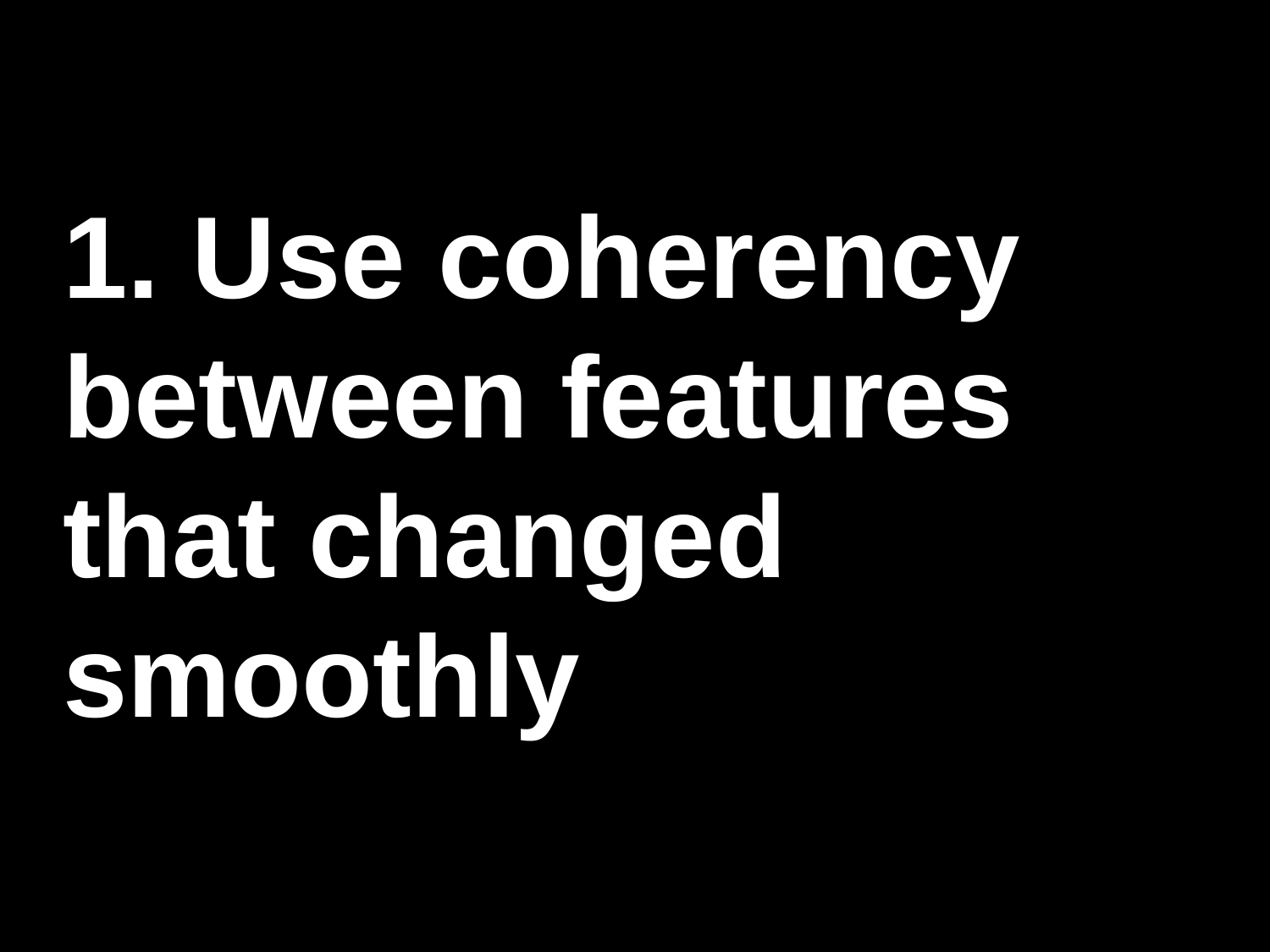

# 1. Use coherency between features that changed smoothly